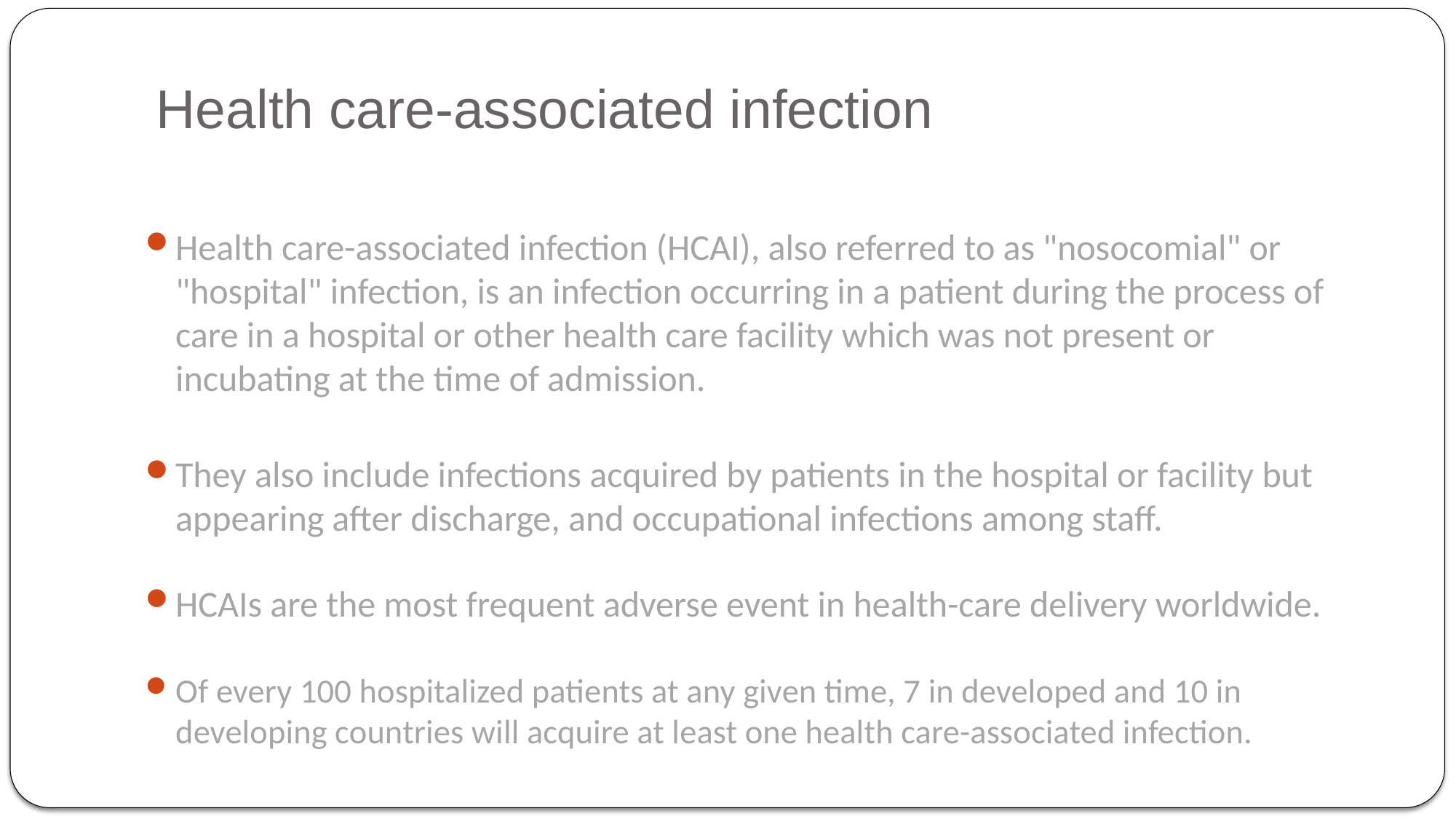

# Health care-associated infection
Health care-associated infection (HCAI), also referred to as "nosocomial" or "hospital" infection, is an infection occurring in a patient during the process of care in a hospital or other health care facility which was not present or incubating at the time of admission.

They also include infections acquired by patients in the hospital or facility but appearing after discharge, and occupational infections among staff.

HCAIs are the most frequent adverse event in health-care delivery worldwide.

Of every 100 hospitalized patients at any given time, 7 in developed and 10 in developing countries will acquire at least one health care-associated infection.